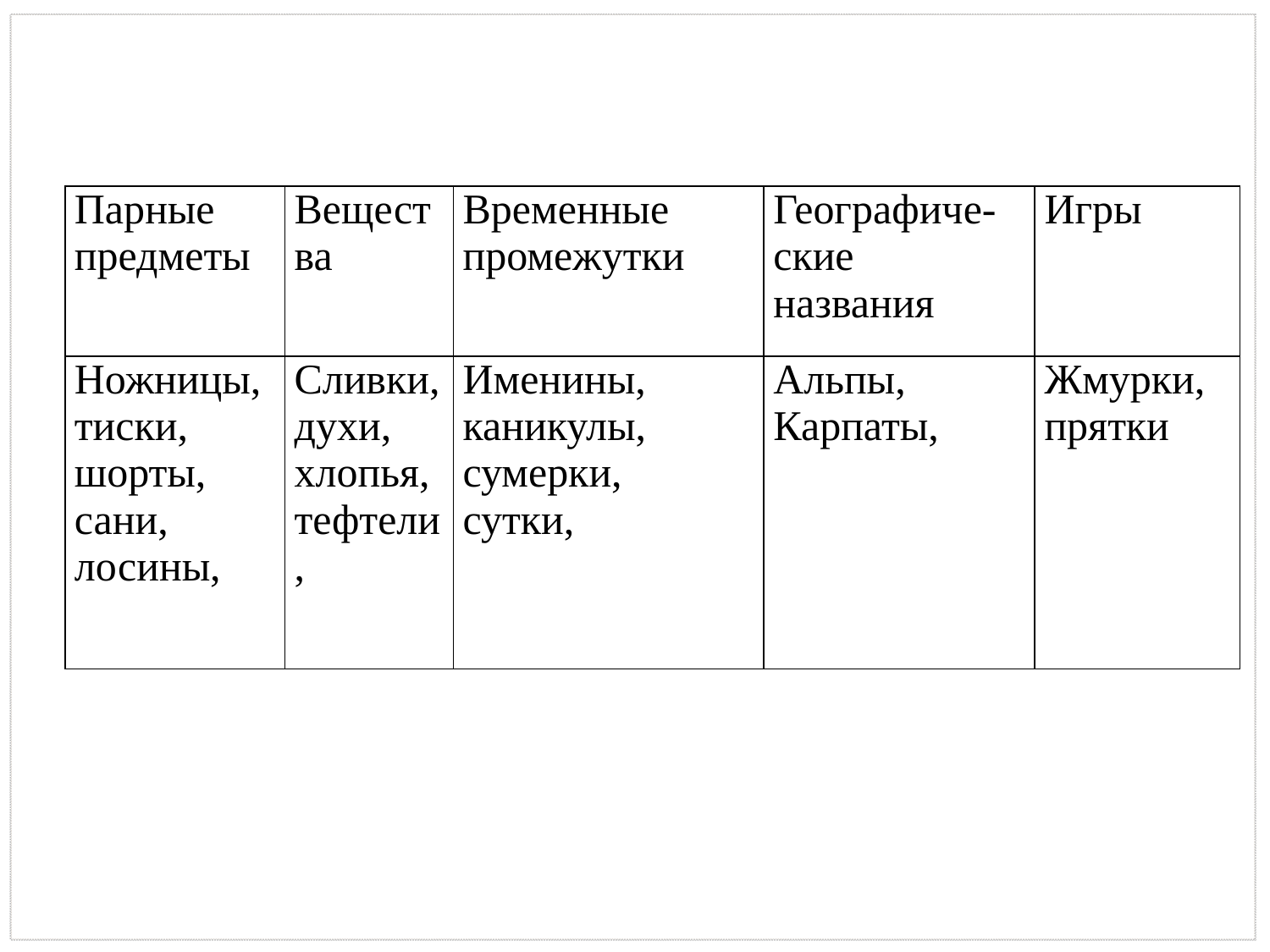

| Парные предметы | Вещества | Временные промежутки | Географиче- ские названия | Игры |
| --- | --- | --- | --- | --- |
| Ножницы, тиски, шорты, сани, лосины, | Сливки, духи, хлопья, тефтели, | Именины, каникулы, сумерки, сутки, | Альпы, Карпаты, | Жмурки, прятки |